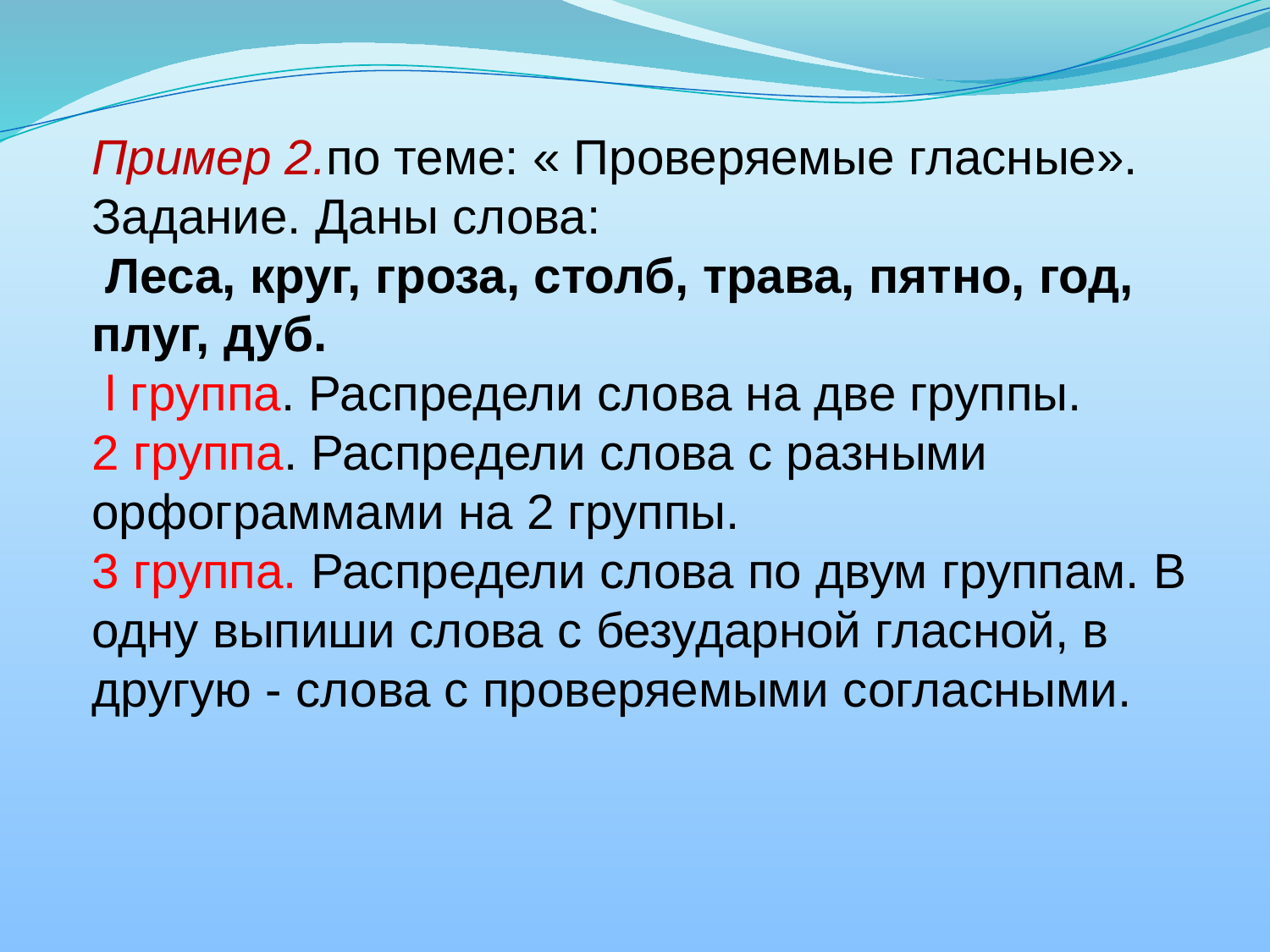

Пример 2.по теме: « Проверяемые гласные».
Задание. Даны слова:
 Леса, круг, гроза, столб, трава, пятно, год, плуг, дуб.
 l гpyппa. Распредели слова на две группы.
2 группа. Распредели слова с разными орфограммами на 2 группы.
3 группа. Распредели слова по двум группам. В одну выпиши слова с безударной гласной, в другую - слова с проверяемыми согласными.